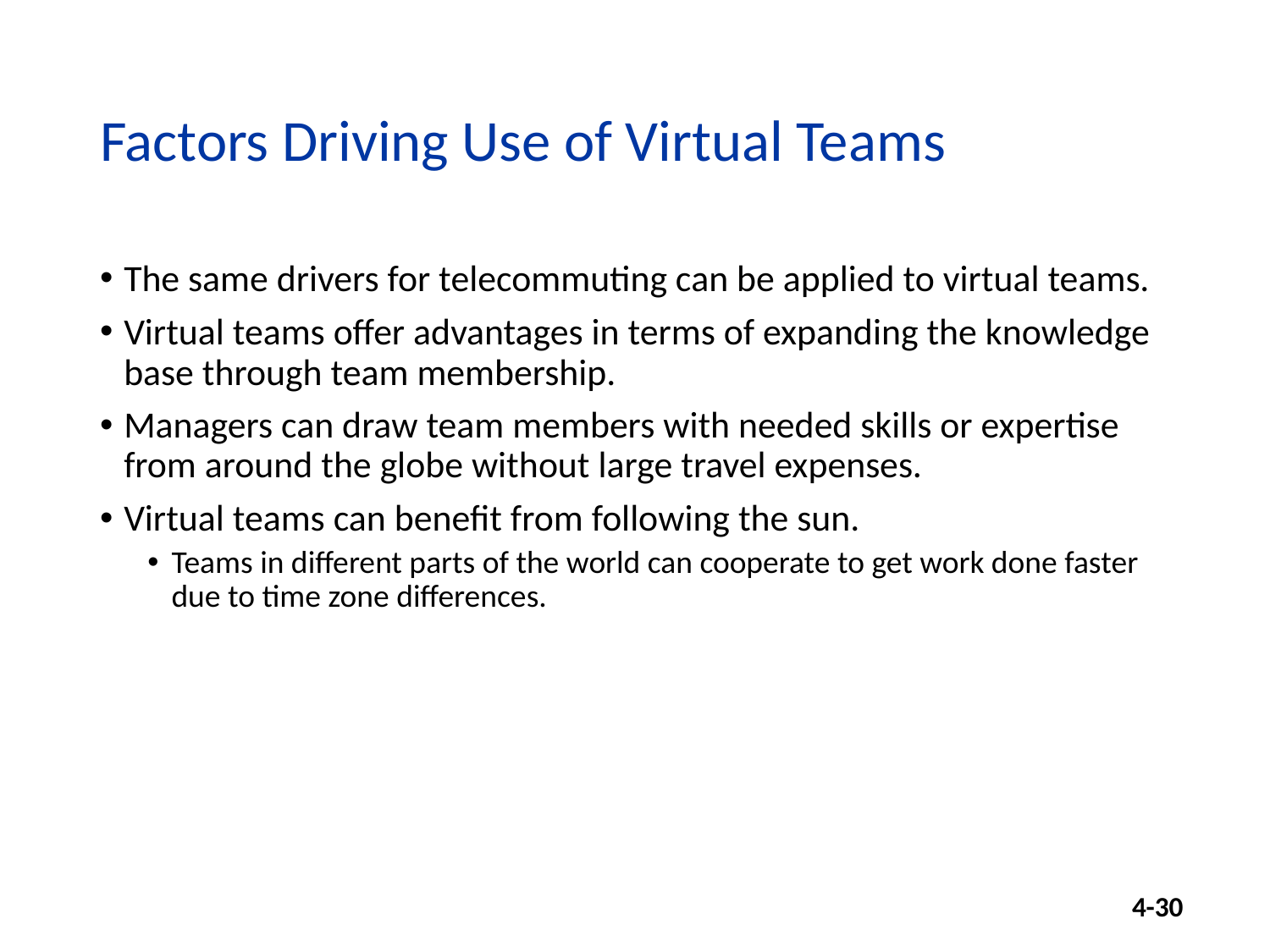

# Factors Driving Use of Virtual Teams
The same drivers for telecommuting can be applied to virtual teams.
Virtual teams offer advantages in terms of expanding the knowledge base through team membership.
Managers can draw team members with needed skills or expertise from around the globe without large travel expenses.
Virtual teams can benefit from following the sun.
Teams in different parts of the world can cooperate to get work done faster due to time zone differences.